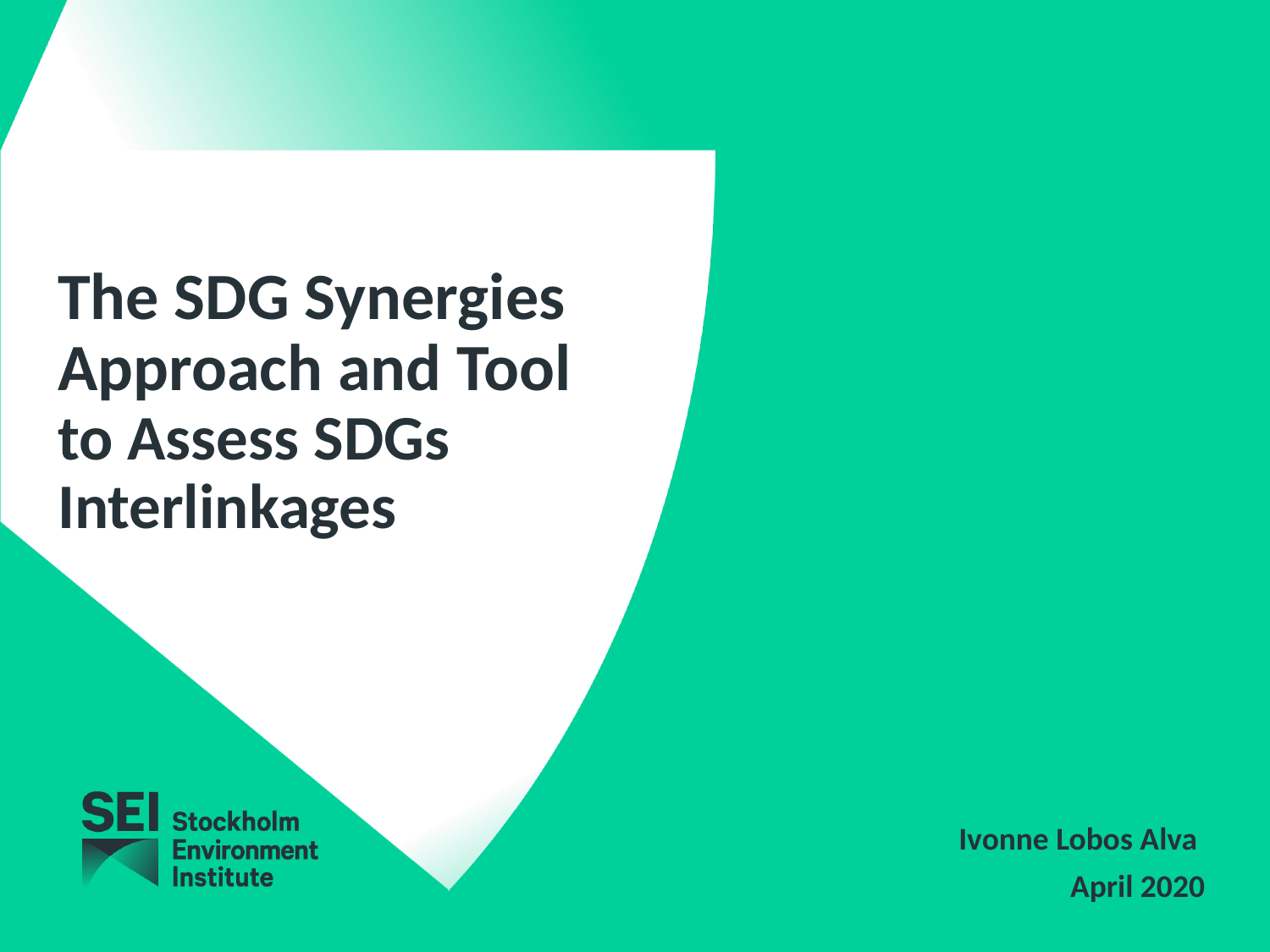

# The SDG Synergies Approach and Tool to Assess SDGs Interlinkages
Ivonne Lobos Alva
April 2020